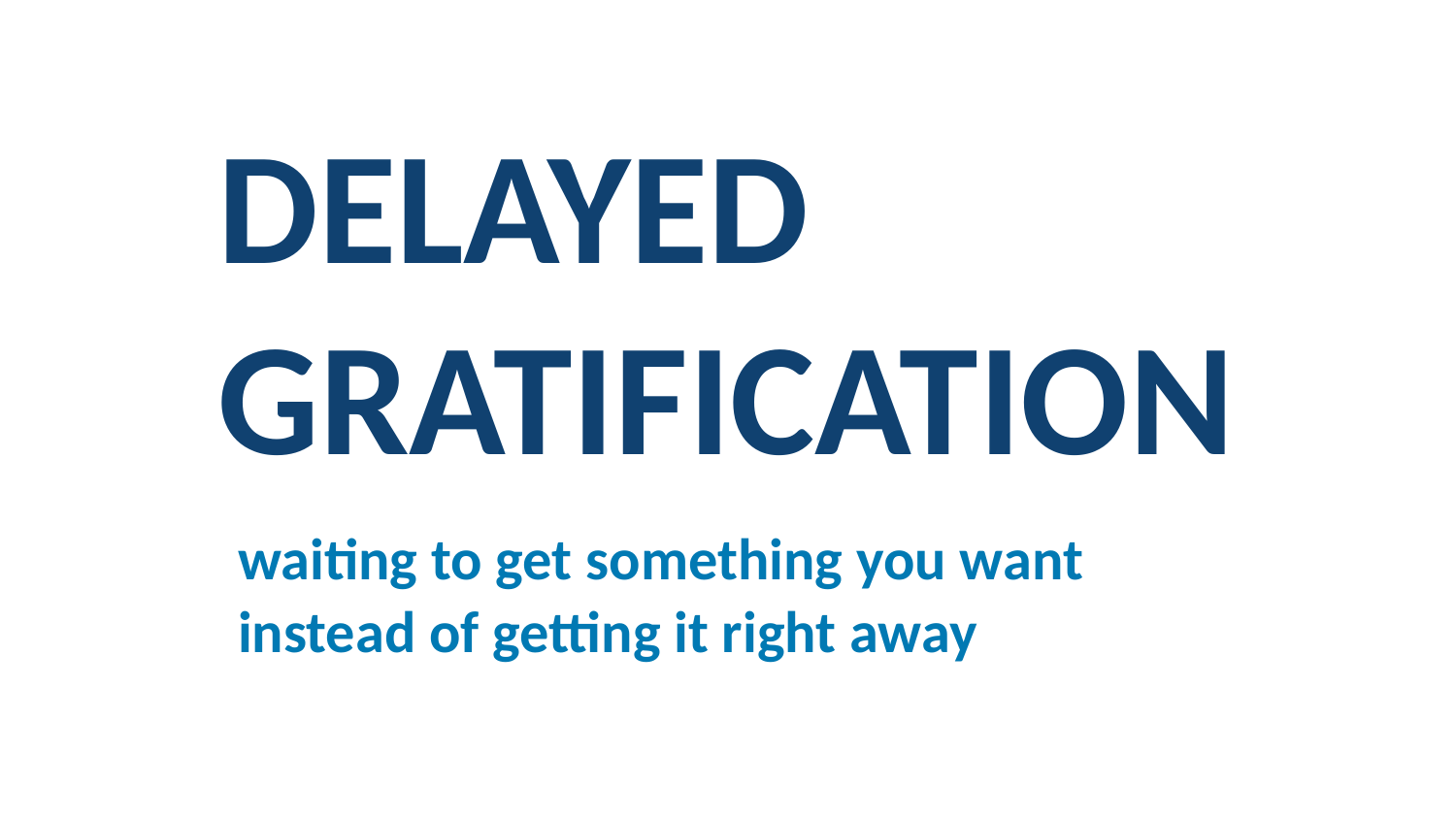

DELAYED
GRATIFICATION
waiting to get something you want instead of getting it right away